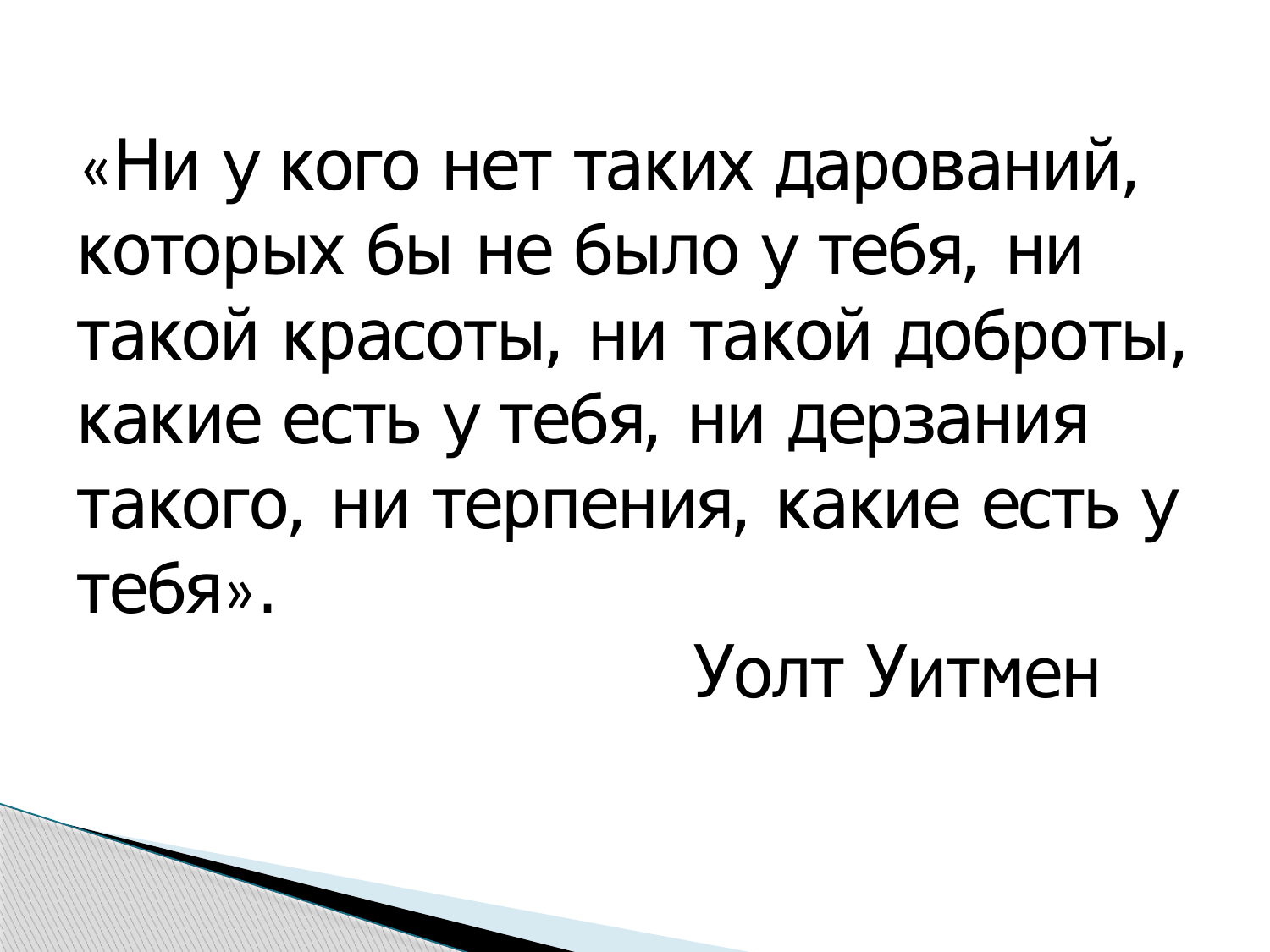

«Ни у кого нет таких дарований, которых бы не было у тебя, ни  такой красоты, ни такой доброты, какие есть у тебя, ни дерзания такого, ни терпения, какие есть у тебя».
                            Уолт Уитмен